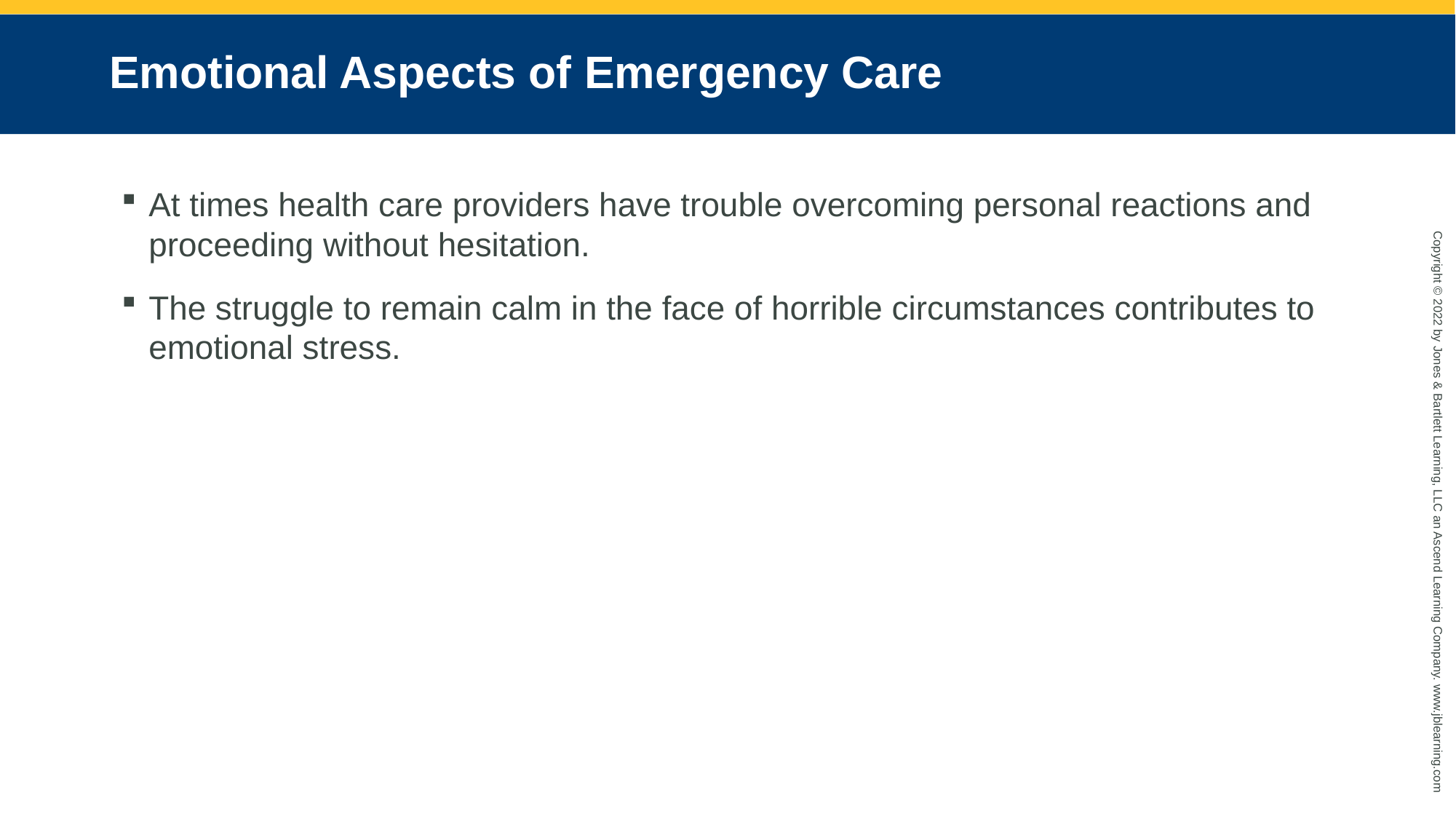

# Emotional Aspects of Emergency Care
At times health care providers have trouble overcoming personal reactions and proceeding without hesitation.
The struggle to remain calm in the face of horrible circumstances contributes to emotional stress.